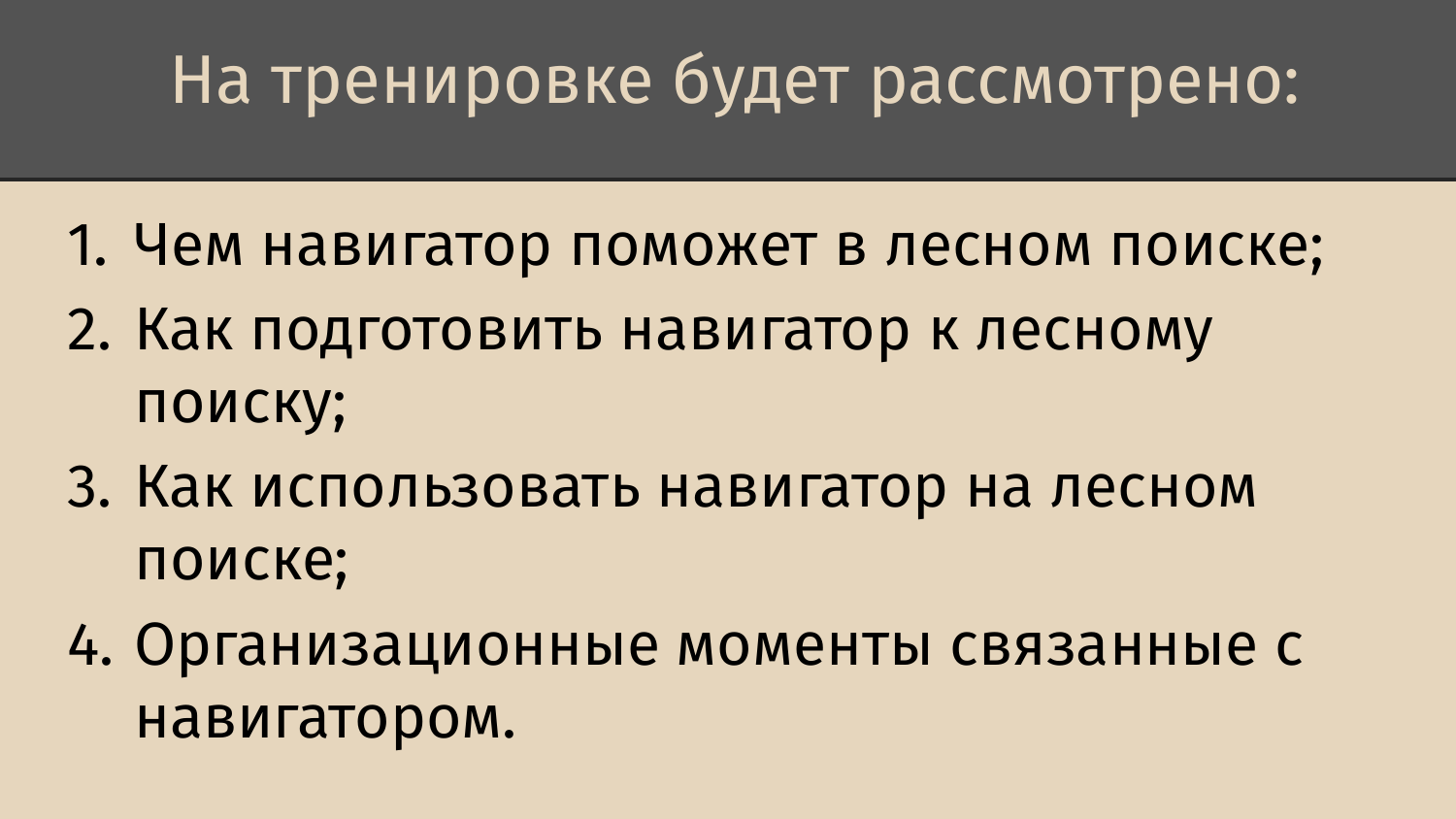

# На тренировке будет рассмотрено:
Чем навигатор поможет в лесном поиске;
Как подготовить навигатор к лесному поиску;
Как использовать навигатор на лесном поиске;
Организационные моменты связанные с навигатором.